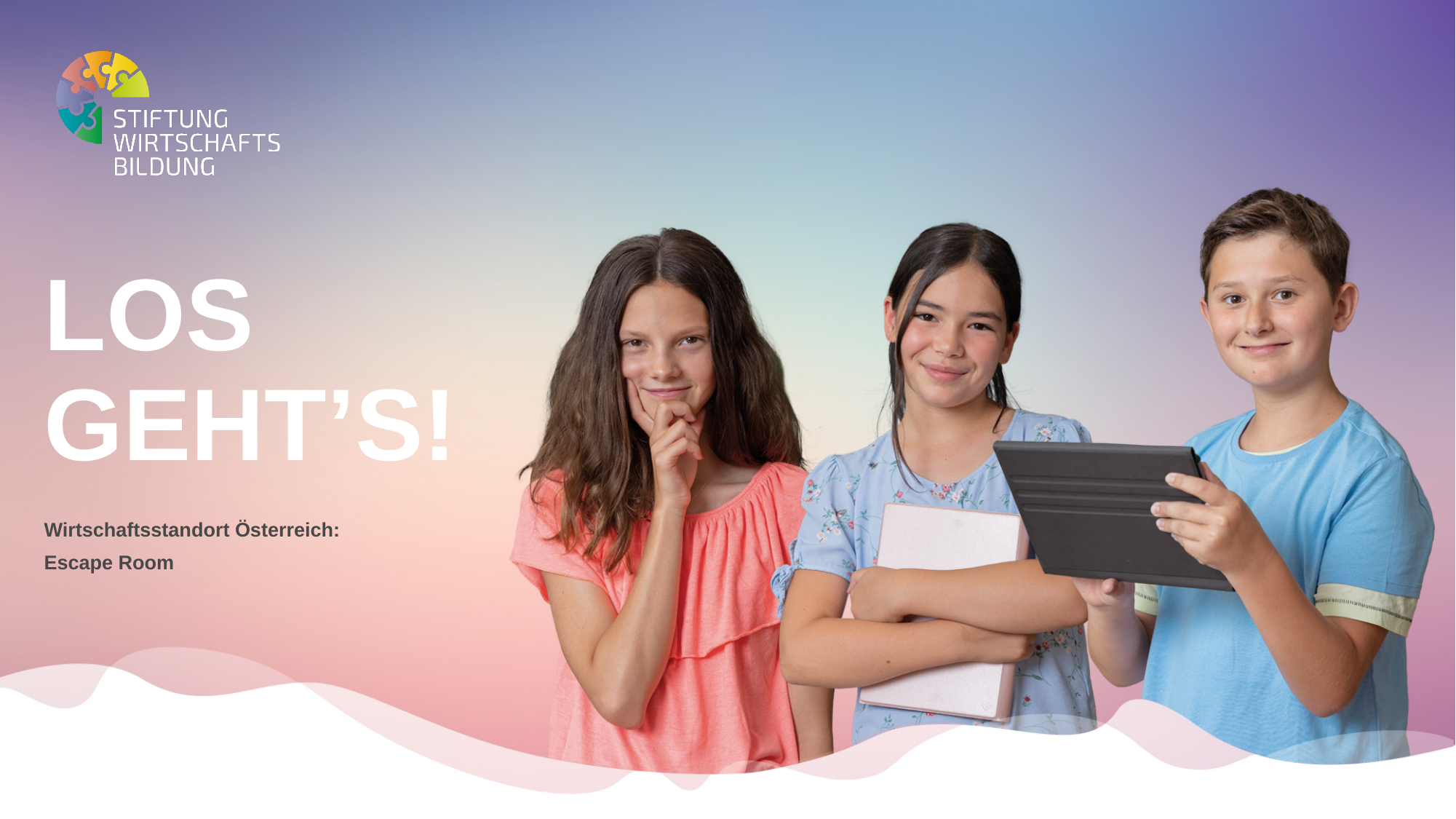

# Los Geht’s!
Wirtschaftsstandort Österreich:
Escape Room